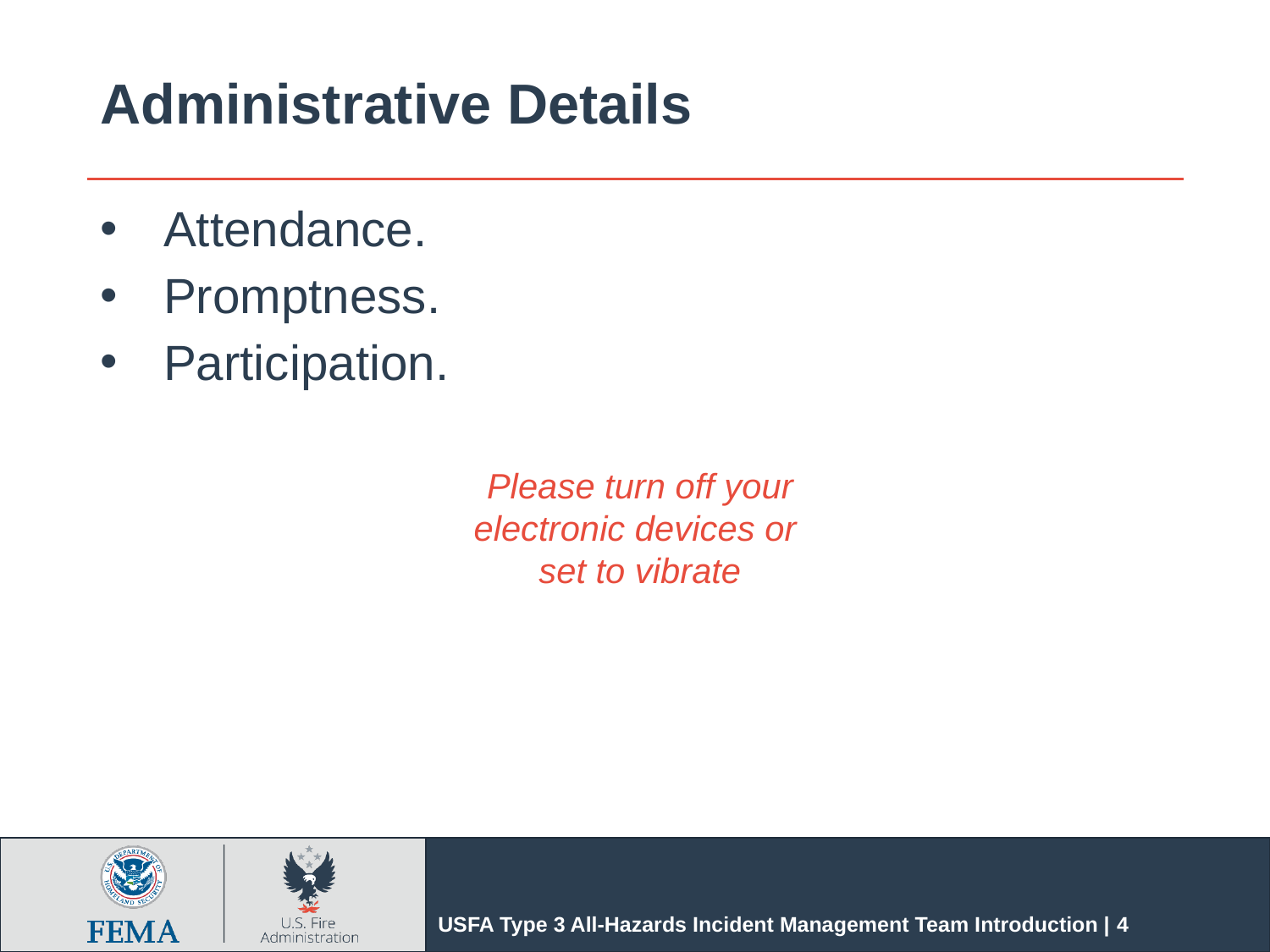

# Administrative Details
Attendance.
Promptness.
Participation.

Please turn off your electronic devices or  set to vibrate
USFA Type 3 All-Hazards Incident Management Team Introduction | 4